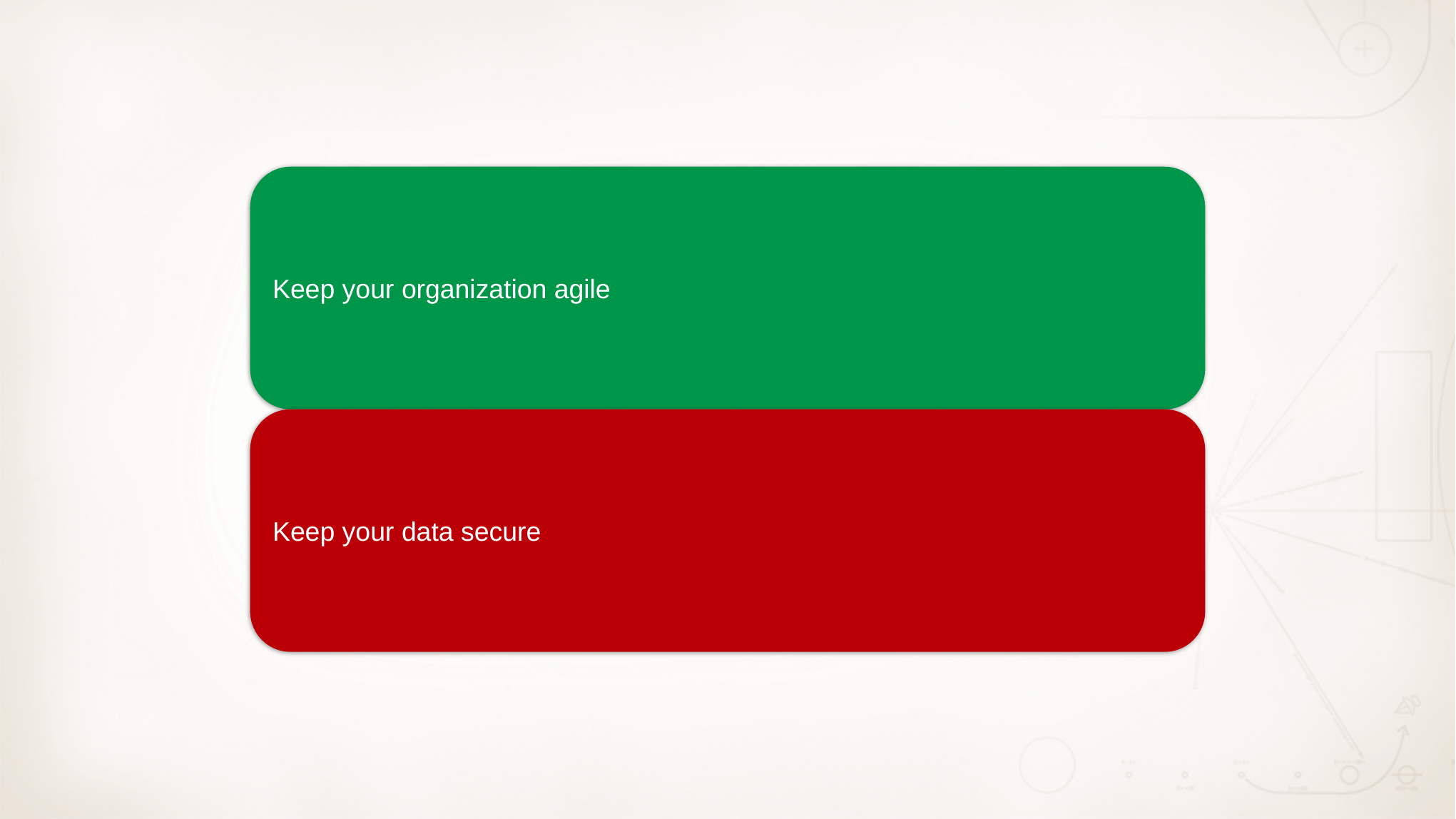

Keep your organization agile
Keep your data secure